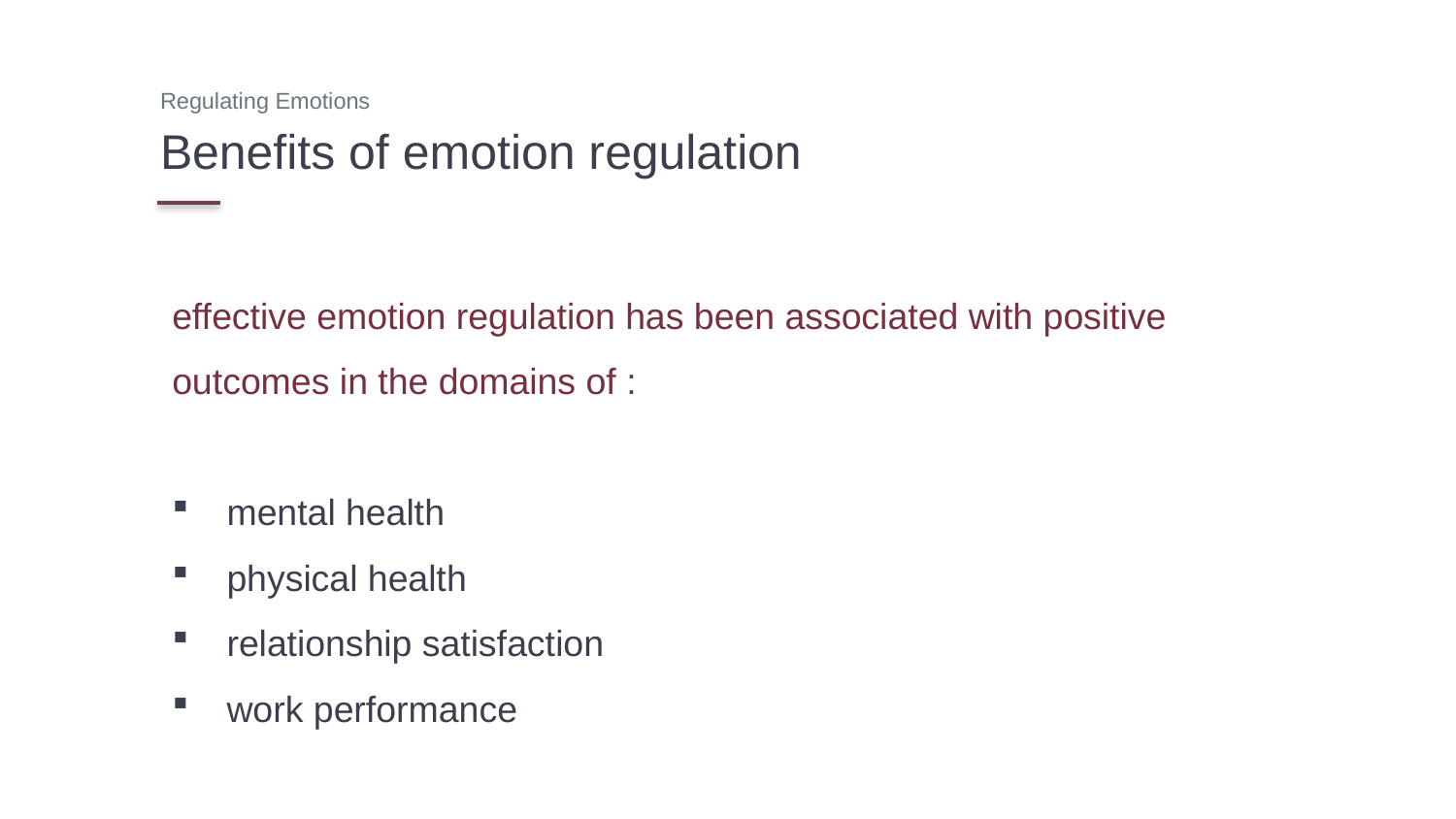

Regulating Emotions
# Benefits of emotion regulation
effective emotion regulation has been associated with positive outcomes in the domains of :
mental health
physical health
relationship satisfaction
work performance